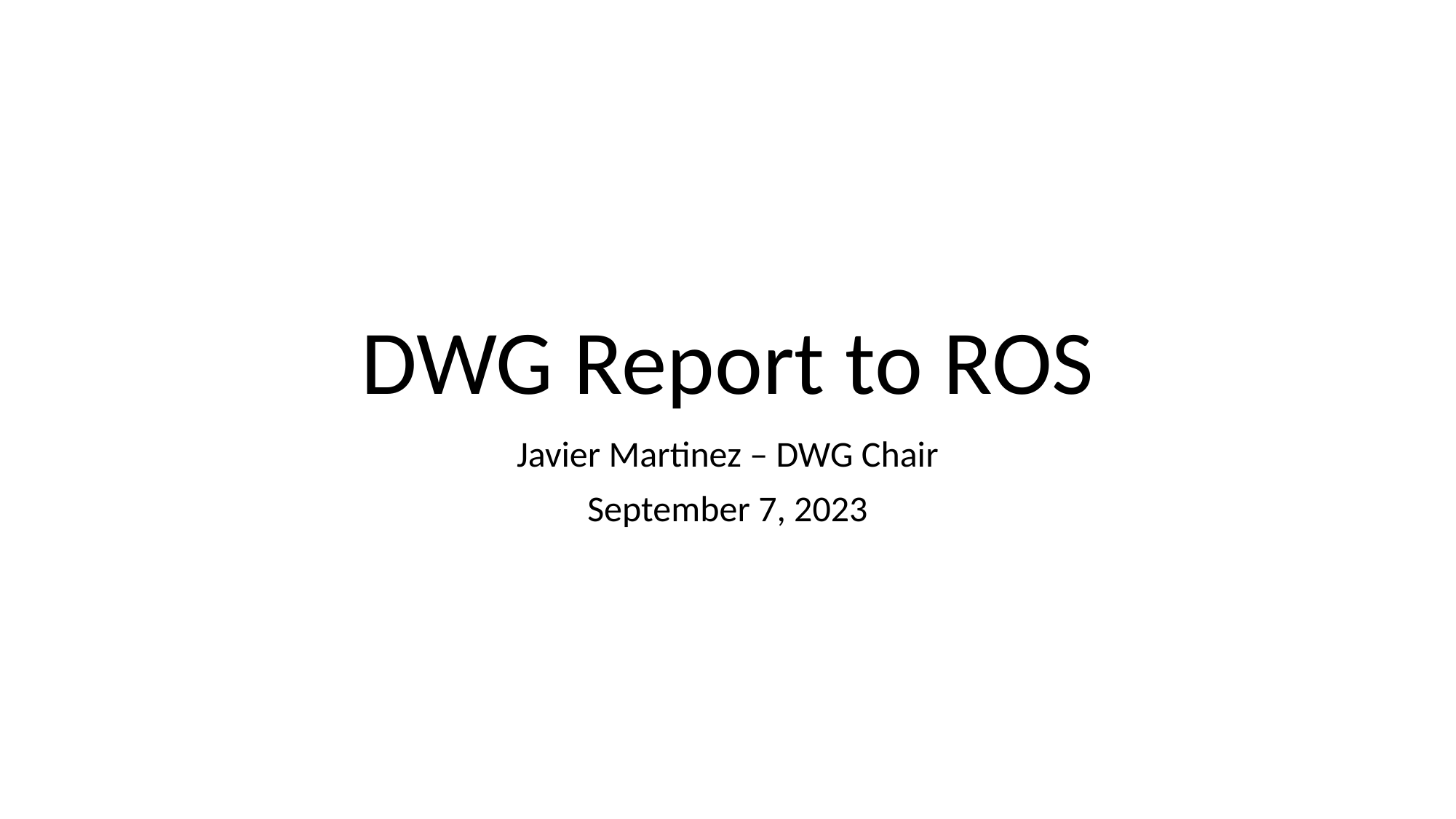

# DWG Report to ROS
Javier Martinez – DWG Chair
September 7, 2023